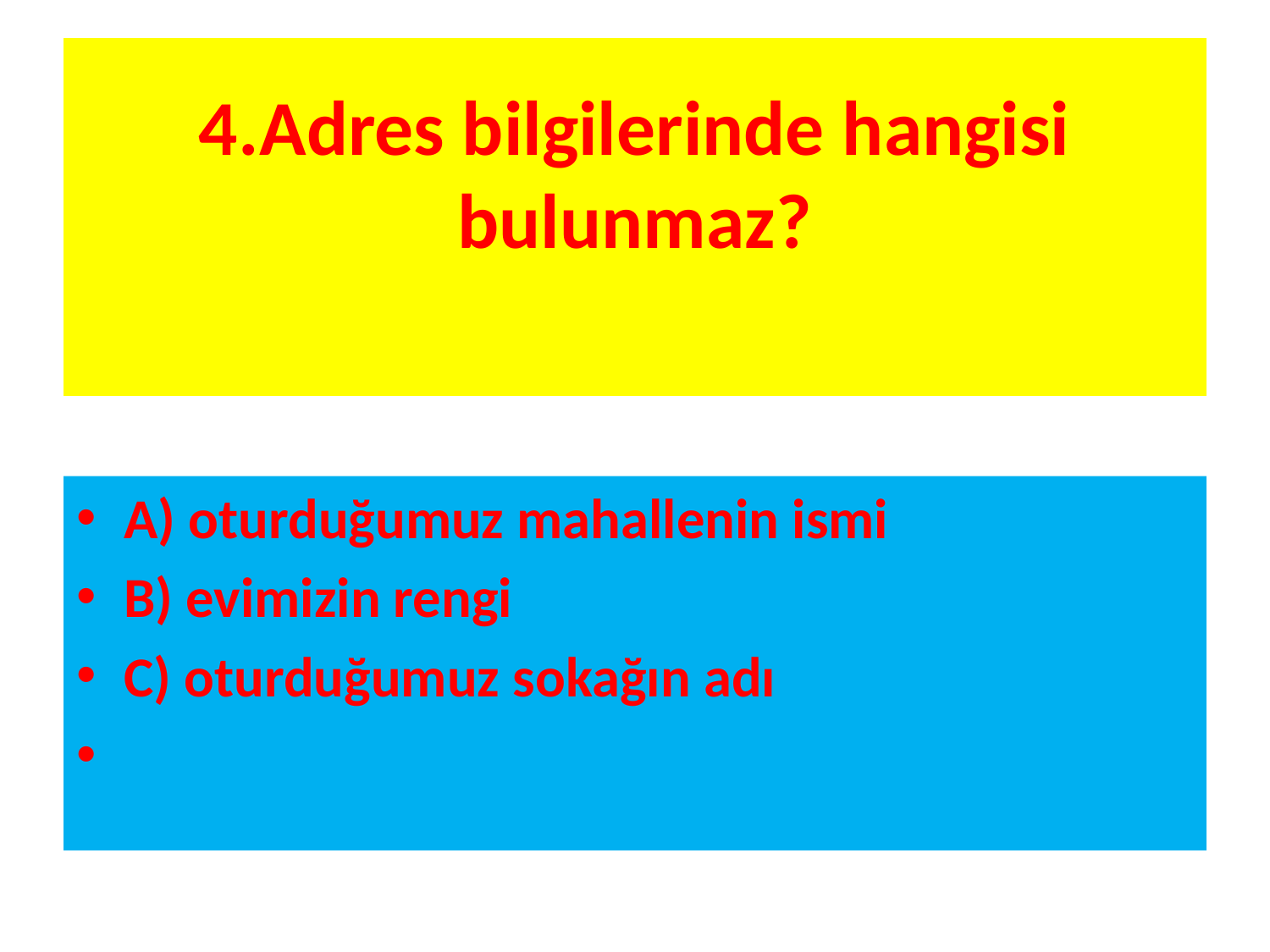

# 4.Adres bilgilerinde hangisi bulunmaz?
A) oturduğumuz mahallenin ismi
B) evimizin rengi
C) oturduğumuz sokağın adı